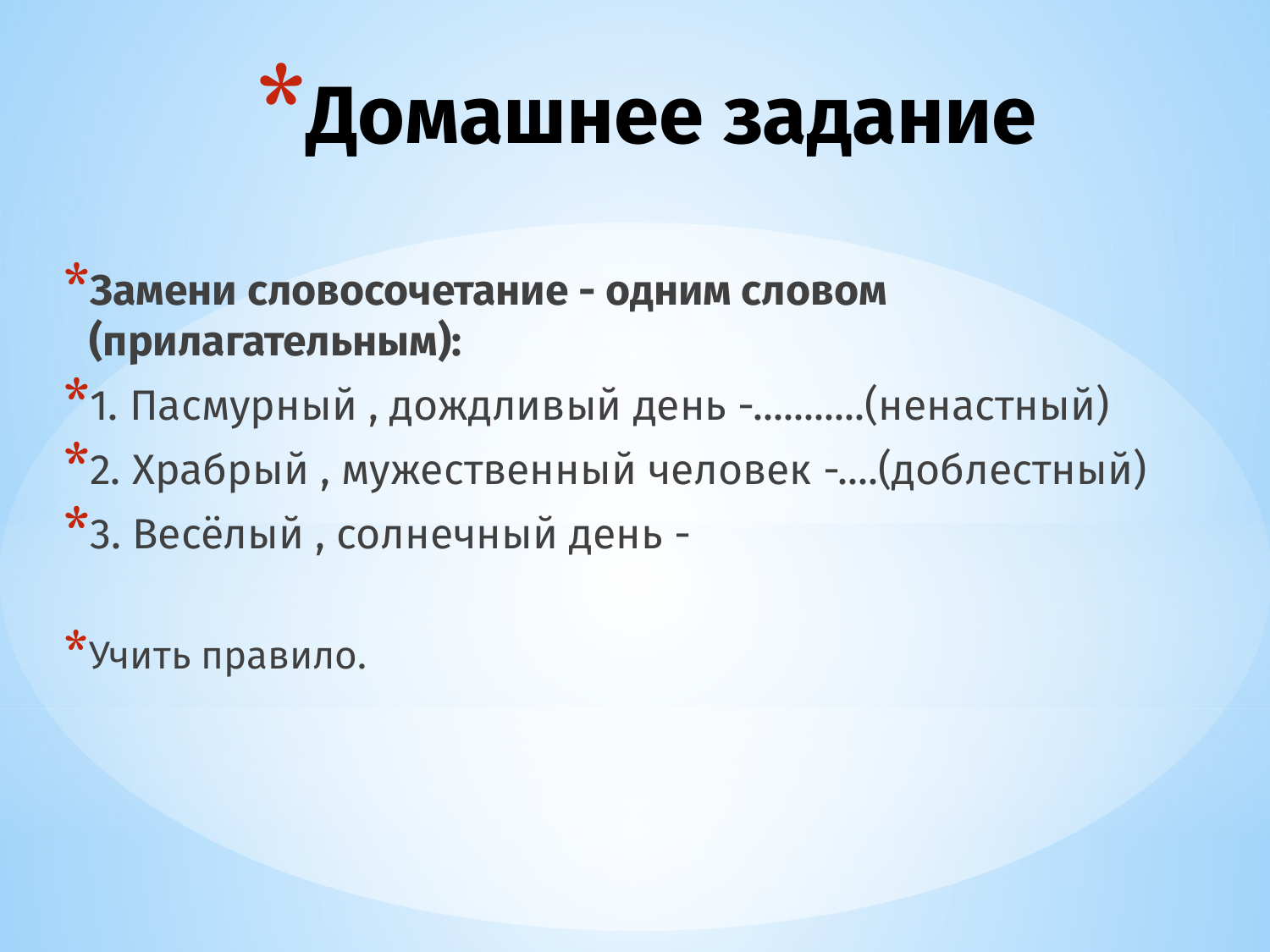

# Домашнее задание
Замени словосочетание - одним словом (прилагательным):
1. Пасмурный , дождливый день -...........(ненастный)
2. Храбрый , мужественный человек -....(доблестный)
3. Весёлый , солнечный день -

Учить правило.